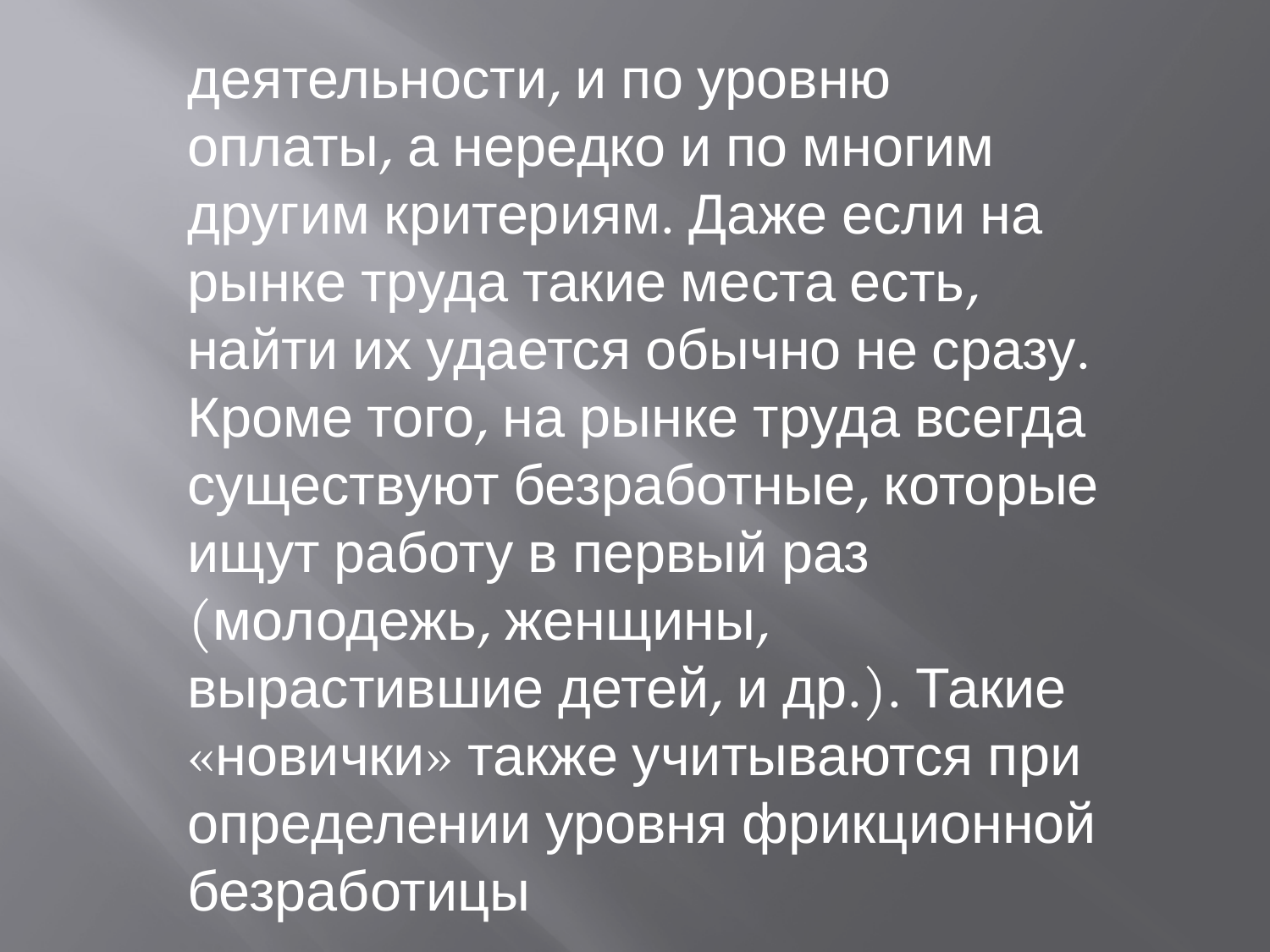

деятельности, и по уровню оплаты, а нередко и по многим другим критериям. Даже если на рынке труда такие места есть, найти их удается обычно не сразу. Кроме того, на рынке труда всегда существуют безработные, которые ищут работу в первый раз (молодежь, женщины, вырастившие детей, и др.). Такие «новички» также учитываются при определении уровня фрикционной безработицы